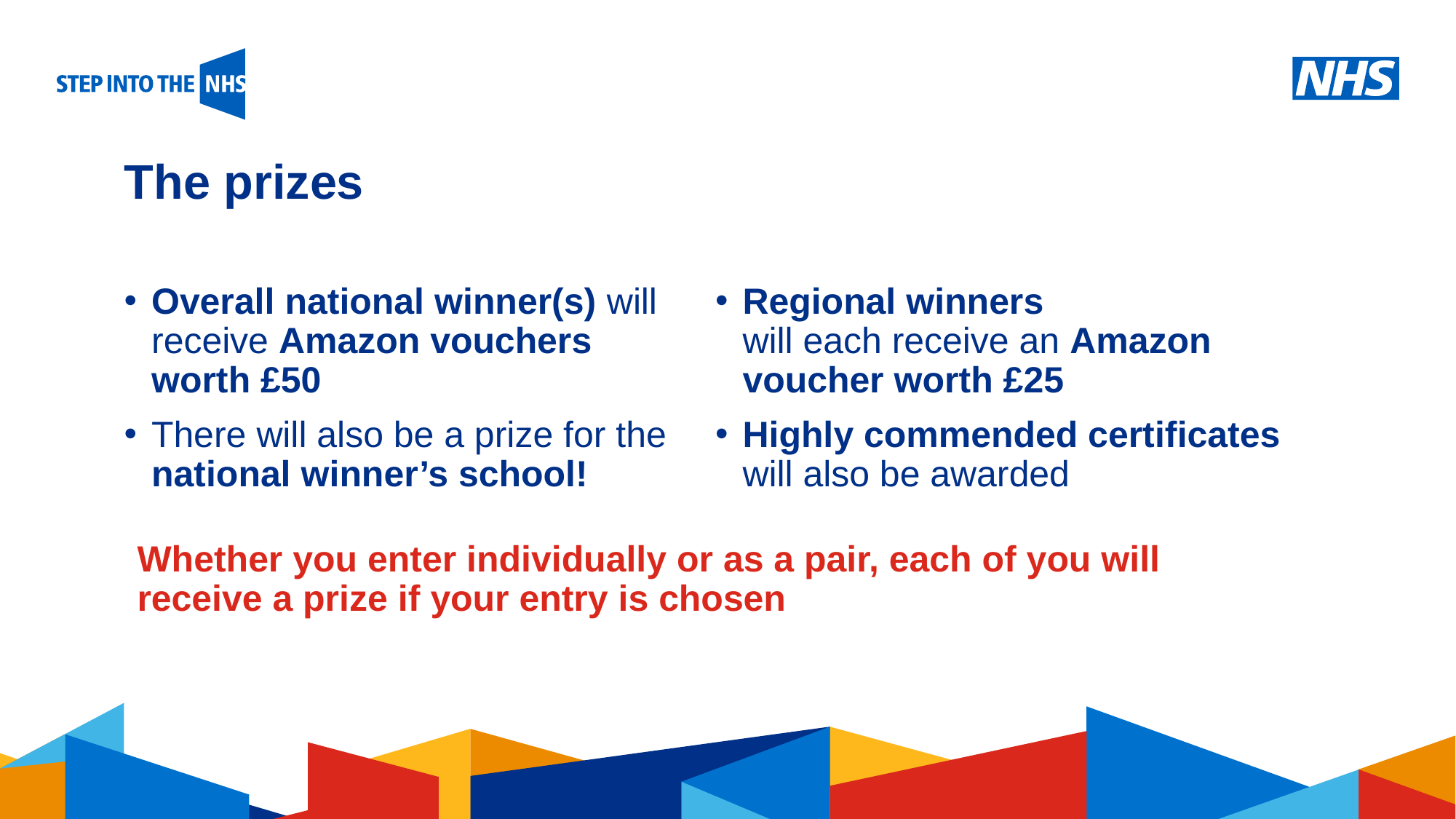

# The prizes
Overall national winner(s) will receive Amazon vouchers worth £50
There will also be a prize for the national winner’s school!

Regional winners
will each receive an Amazon voucher worth £25
Highly commended certificates will also be awarded

Whether you enter individually or as a pair, each of you will receive a prize if your entry is chosen